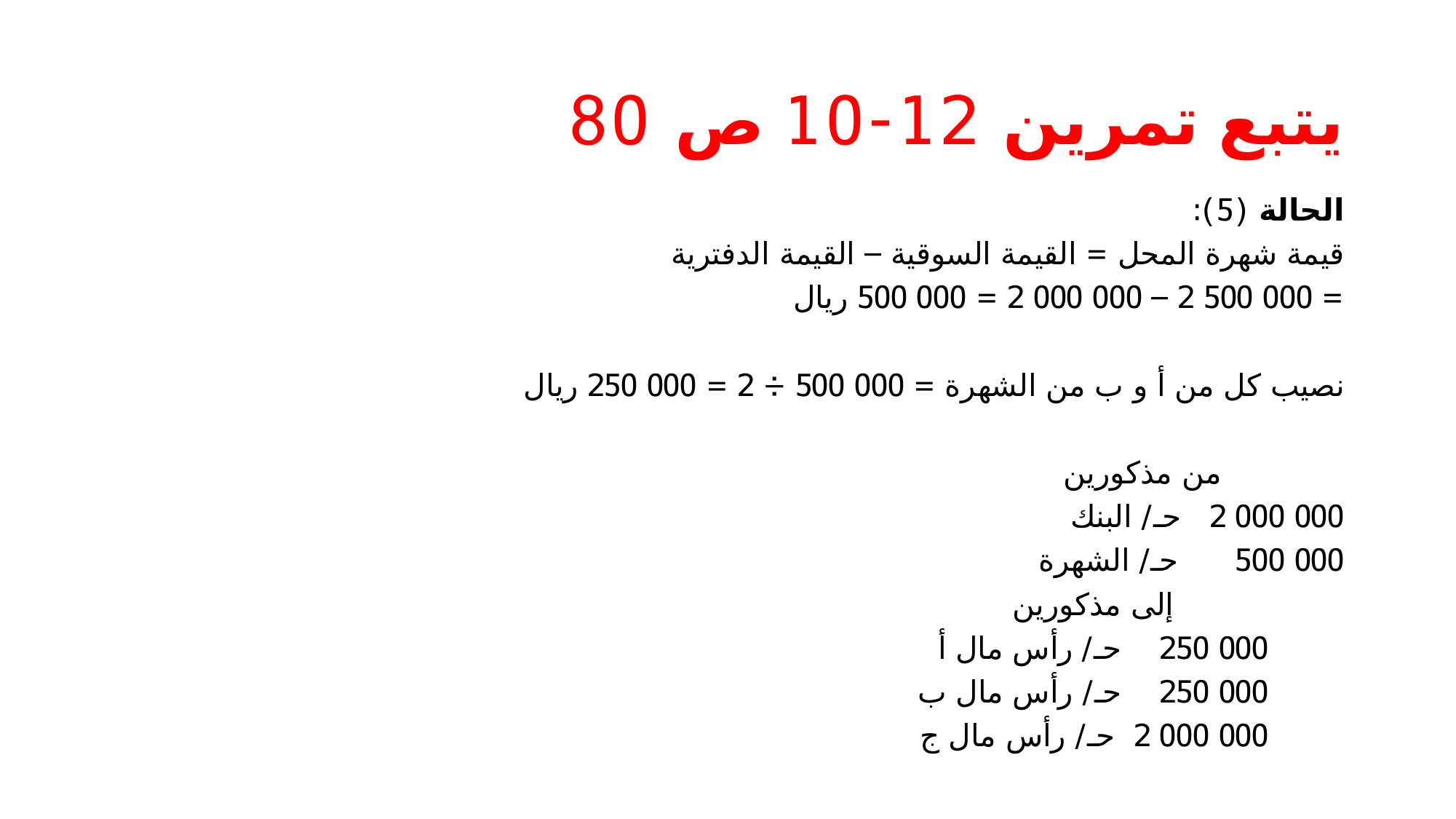

# يتبع تمرين 12-10 ص 80
الحالة (5):
قيمة شهرة المحل = القيمة السوقية – القيمة الدفترية
= 000 500 2 – 000 000 2 = 000 500 ريال

نصيب كل من أ و ب من الشهرة = 000 500 ÷ 2 = 000 250 ريال

             من مذكورين
000 000 2   حـ/ البنك
000 500      حـ/ الشهرة
                  إلى مذكورين
        000 250    حـ/ رأس مال أ
        000 250    حـ/ رأس مال ب
        000 000 2  حـ/ رأس مال ج